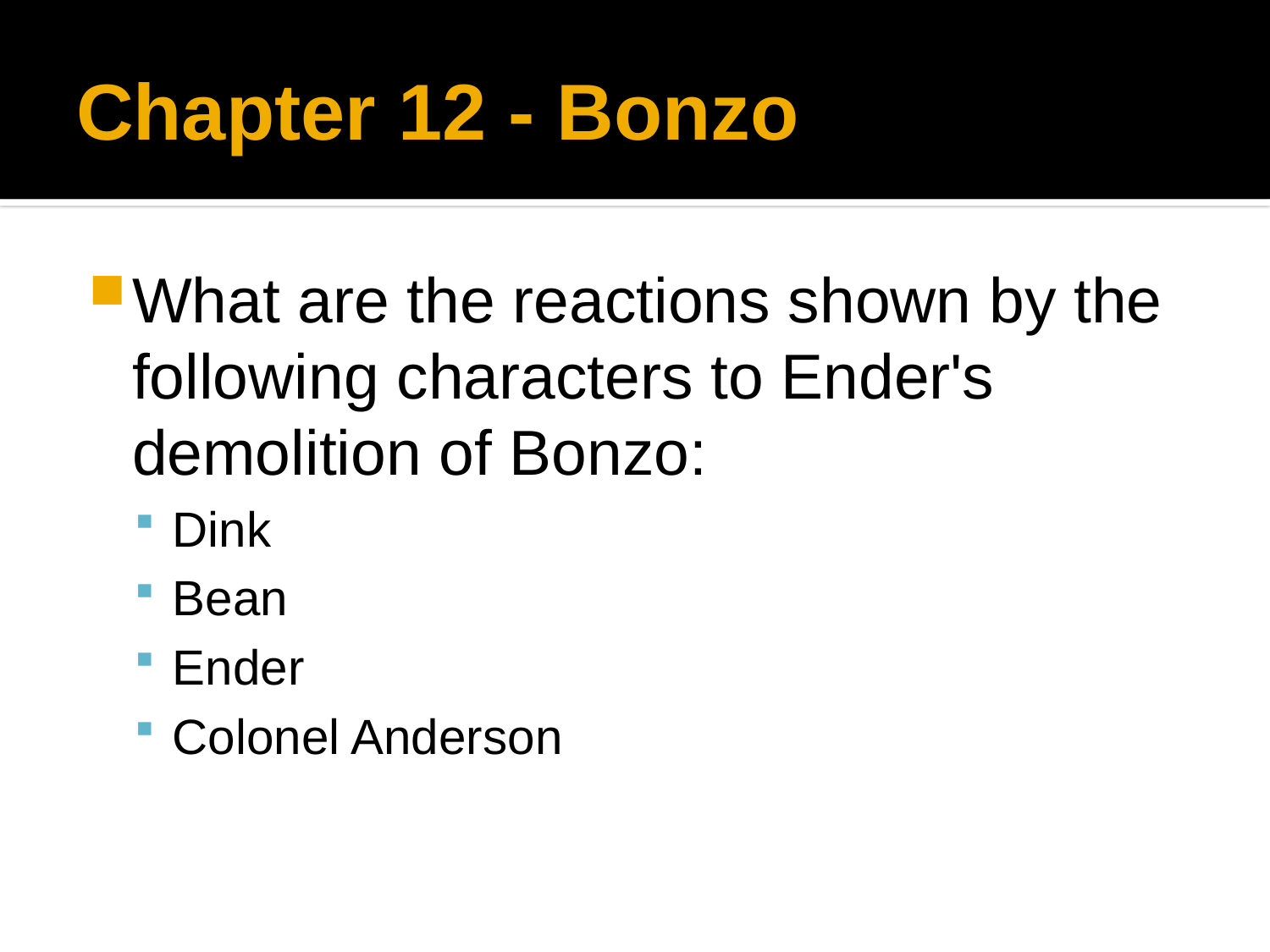

# Chapter 12 - Bonzo
What are the reactions shown by the following characters to Ender's demolition of Bonzo:
Dink
Bean
Ender
Colonel Anderson